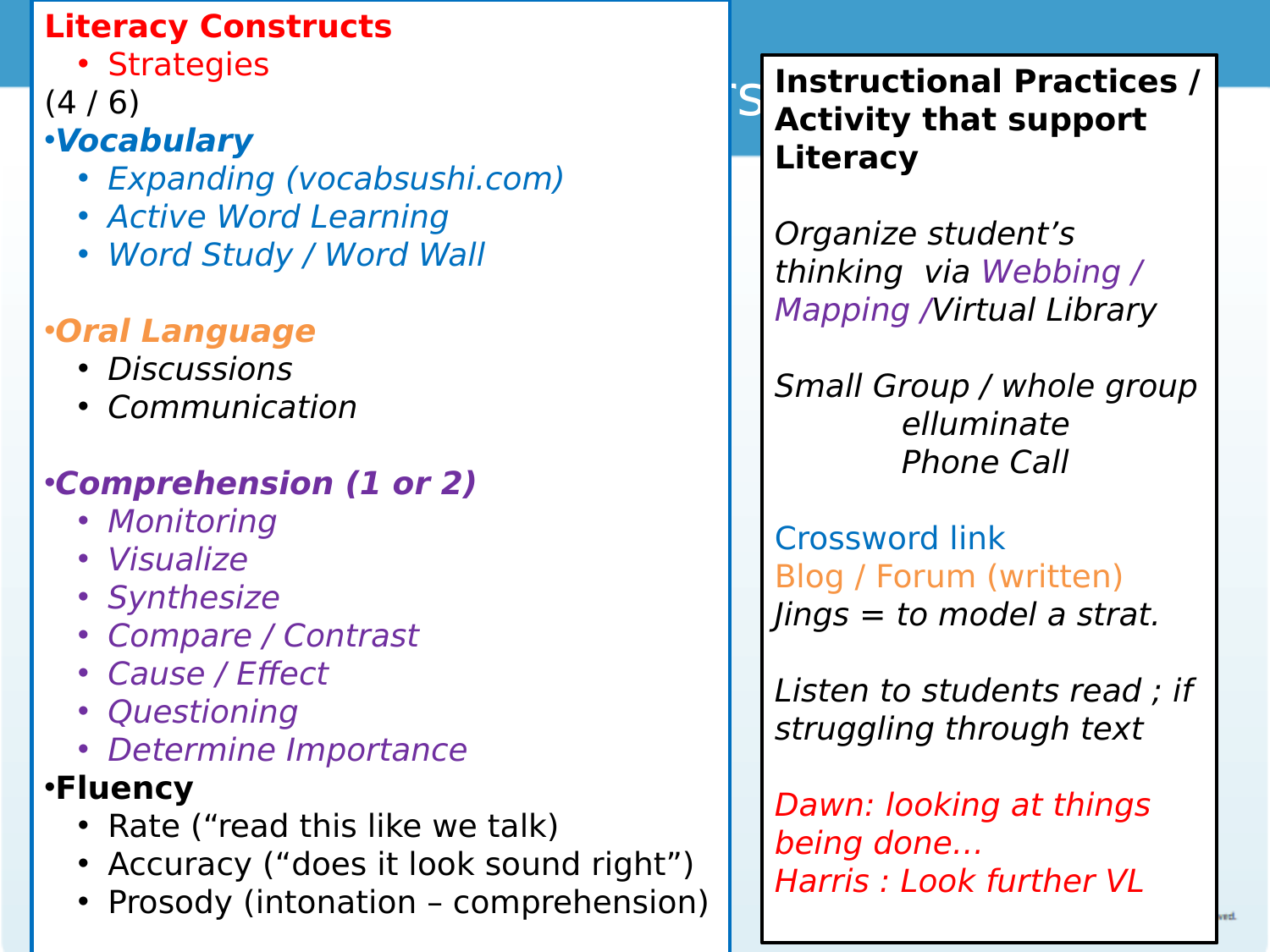

Literacy Constructs
Strategies
(4 / 6)
Vocabulary
Expanding (vocabsushi.com)
Active Word Learning
Word Study / Word Wall

Oral Language
Discussions
Communication

Comprehension (1 or 2)
Monitoring
Visualize
Synthesize
Compare / Contrast
Cause / Effect
Questioning
Determine Importance
Fluency
Rate (“read this like we talk)
Accuracy (“does it look sound right”)
Prosody (intonation – comprehension)

# Literacy In Your Course
Instructional Practices / Activity that support Literacy

Organize student’s thinking  via Webbing / Mapping /Virtual Library

Small Group / whole group
	elluminate
	Phone Call

Crossword link
Blog / Forum (written)
Jings = to model a strat.

Listen to students read ; if struggling through text

Dawn: looking at things being done…
Harris : Look further VL